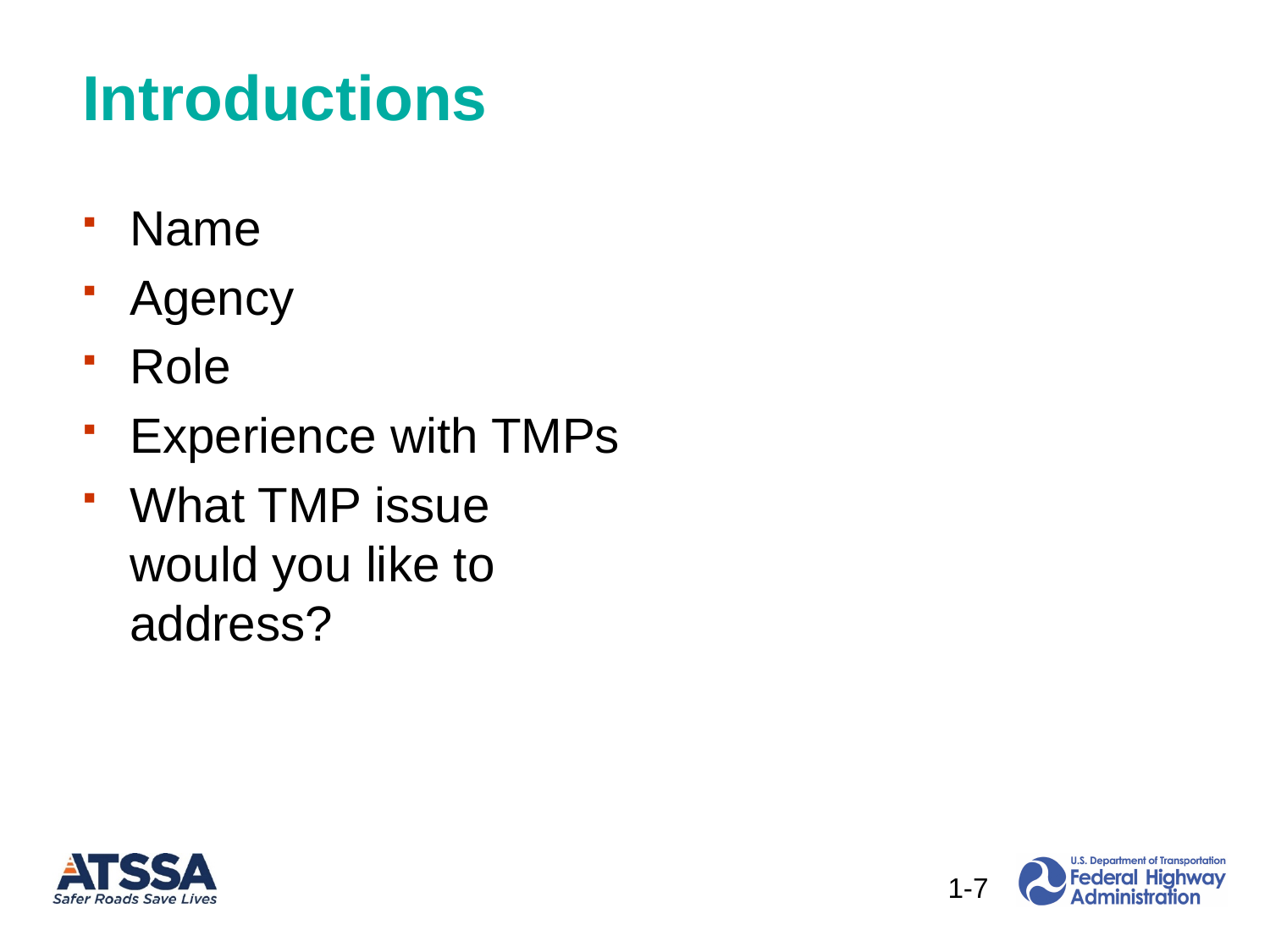

# Introductions
Name
Agency
Role
Experience with TMPs
What TMP issue would you like to address?